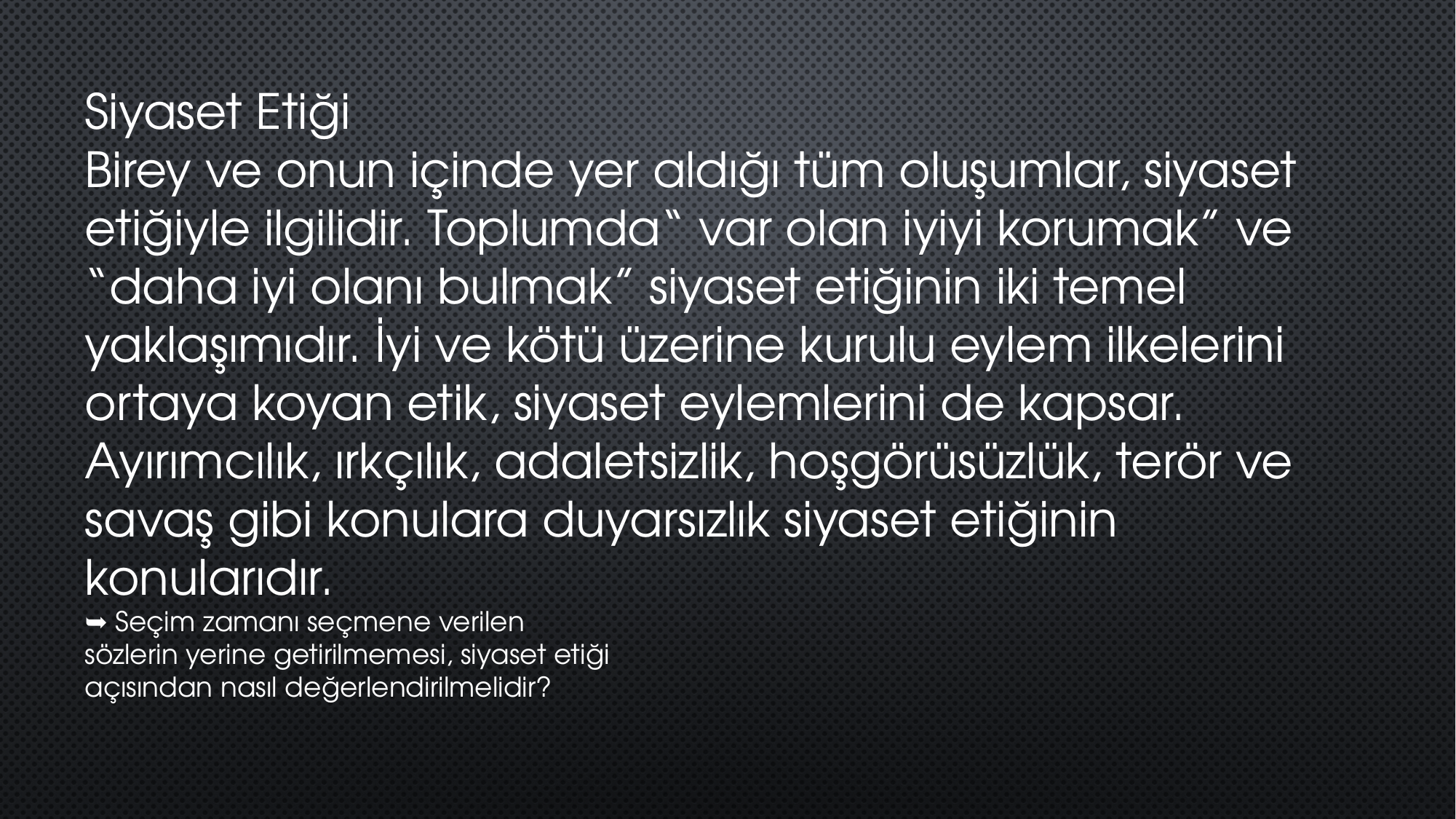

Siyaset Etiği
Birey ve onun içinde yer aldığı tüm oluşumlar, siyaset etiğiyle ilgilidir. Toplumda“ var olan iyiyi korumak” ve “daha iyi olanı bulmak” siyaset etiğinin iki temel yaklaşımıdır. İyi ve kötü üzerine kurulu eylem ilkelerini ortaya koyan etik, siyaset eylemlerini de kapsar. Ayırımcılık, ırkçılık, adaletsizlik, hoşgörüsüzlük, terör ve savaş gibi konulara duyarsızlık siyaset etiğinin konularıdır.
➥ Seçim zamanı seçmene verilen
sözlerin yerine getirilmemesi, siyaset etiği
açısından nasıl değerlendirilmelidir?